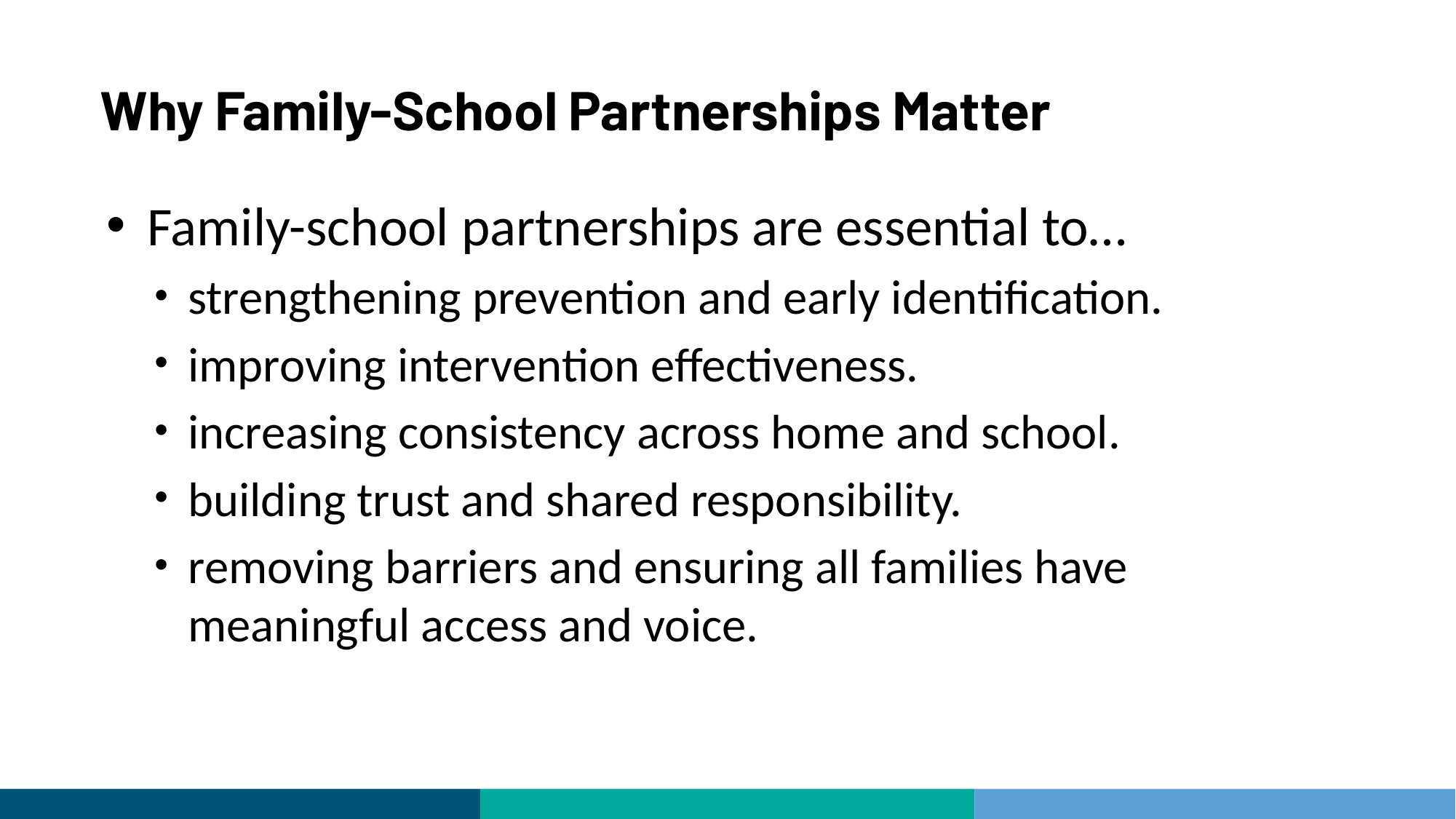

# Why Family-School Partnerships Matter
Family-school partnerships are essential to…
strengthening prevention and early identification.
improving intervention effectiveness.
increasing consistency across home and school.
building trust and shared responsibility.
removing barriers and ensuring all families have meaningful access and voice.